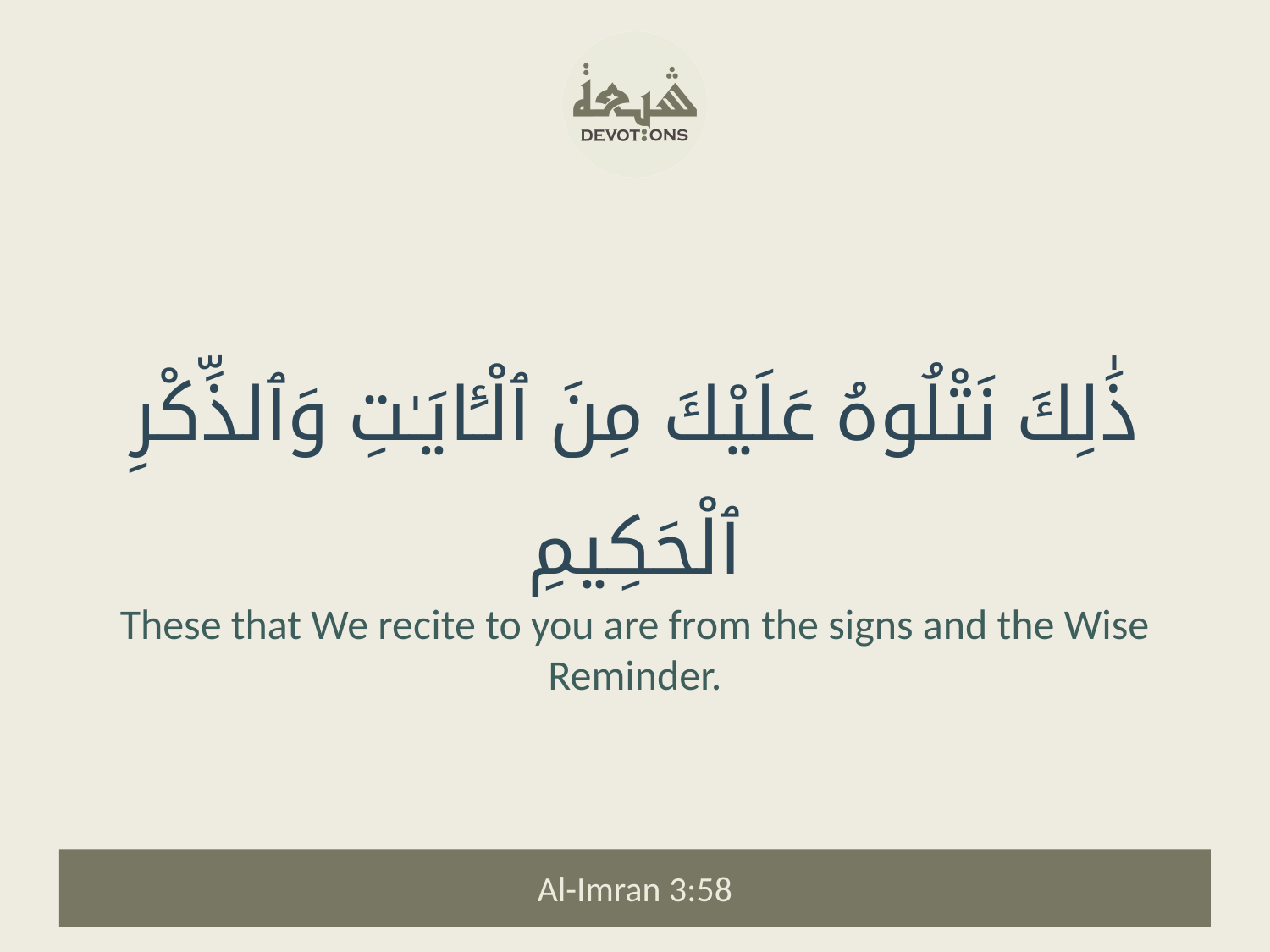

ذَٰلِكَ نَتْلُوهُ عَلَيْكَ مِنَ ٱلْـَٔايَـٰتِ وَٱلذِّكْرِ ٱلْحَكِيمِ
These that We recite to you are from the signs and the Wise Reminder.
Al-Imran 3:58